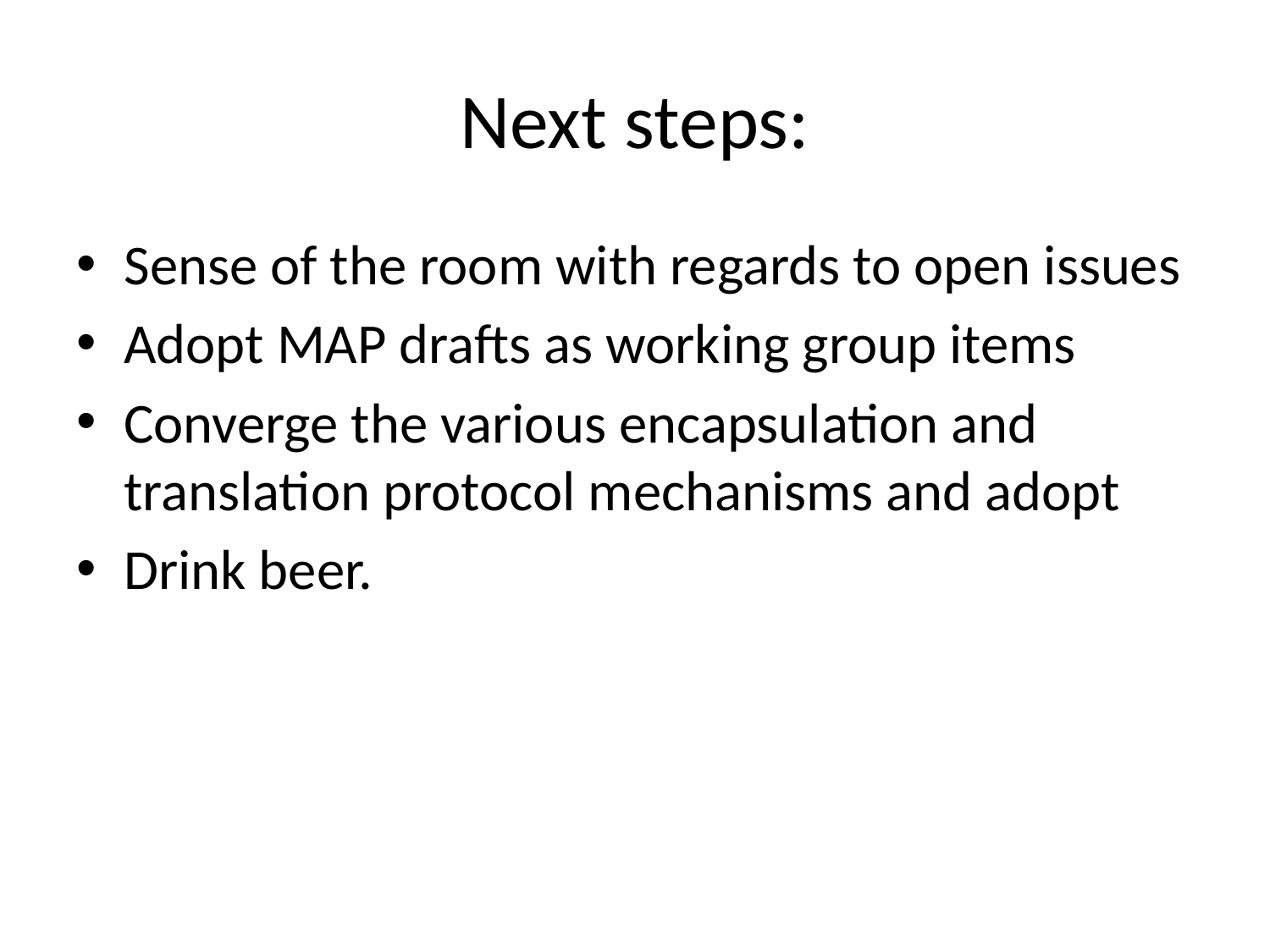

# Next steps:
Sense of the room with regards to open issues
Adopt MAP drafts as working group items
Converge the various encapsulation and translation protocol mechanisms and adopt
Drink beer.